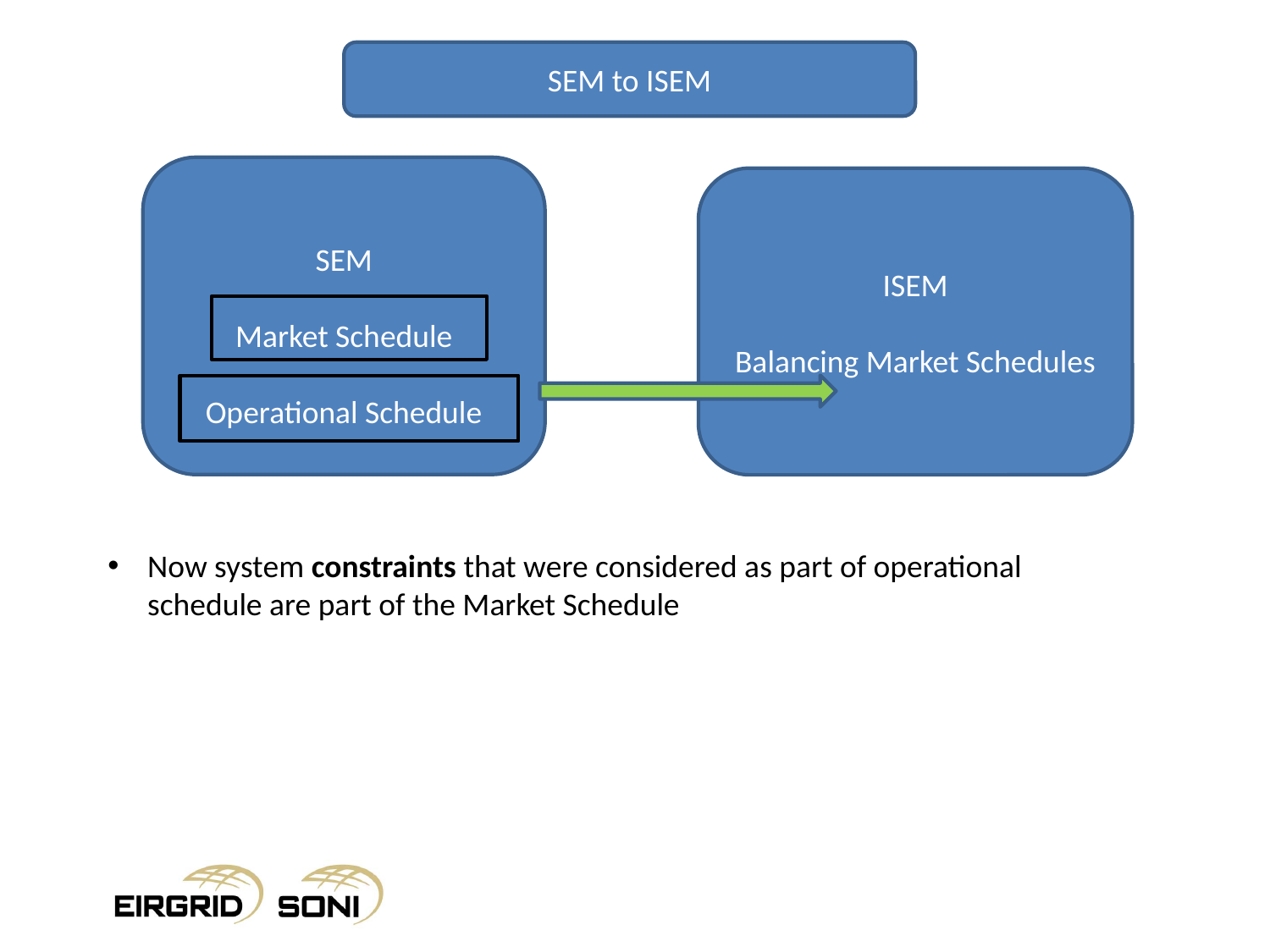

SEM to ISEM

SEM

Market Schedule

Operational Schedule
ISEM

Balancing Market Schedules

Now system constraints that were considered as part of operational schedule are part of the Market Schedule